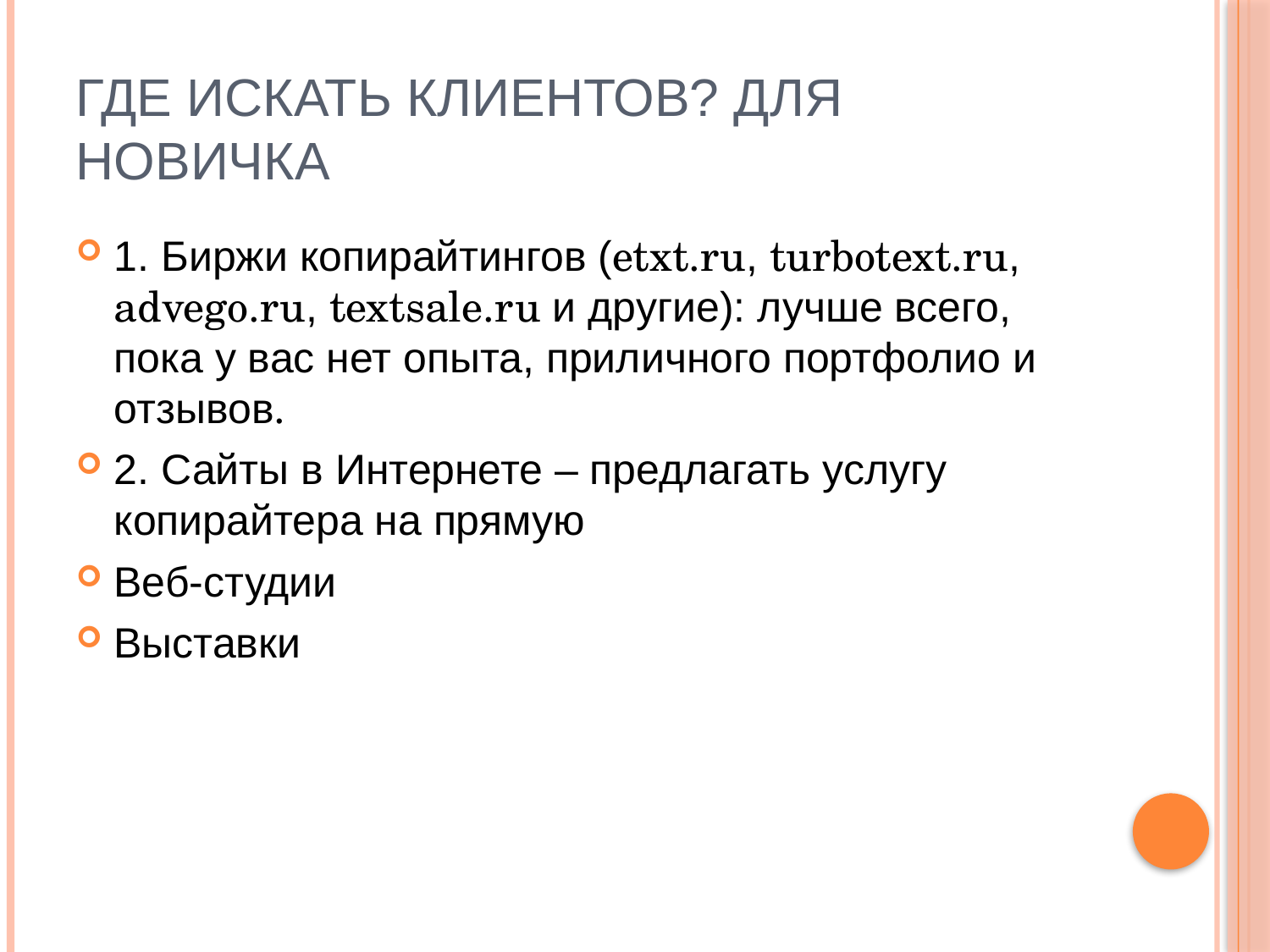

# Где искать клиентов? Для новичка
1. Биржи копирайтингов (etxt.ru, turbotext.ru, advego.ru, textsale.ru и другие): лучше всего, пока у вас нет опыта, приличного портфолио и отзывов.
2. Сайты в Интернете – предлагать услугу копирайтера на прямую
Веб-студии
Выставки